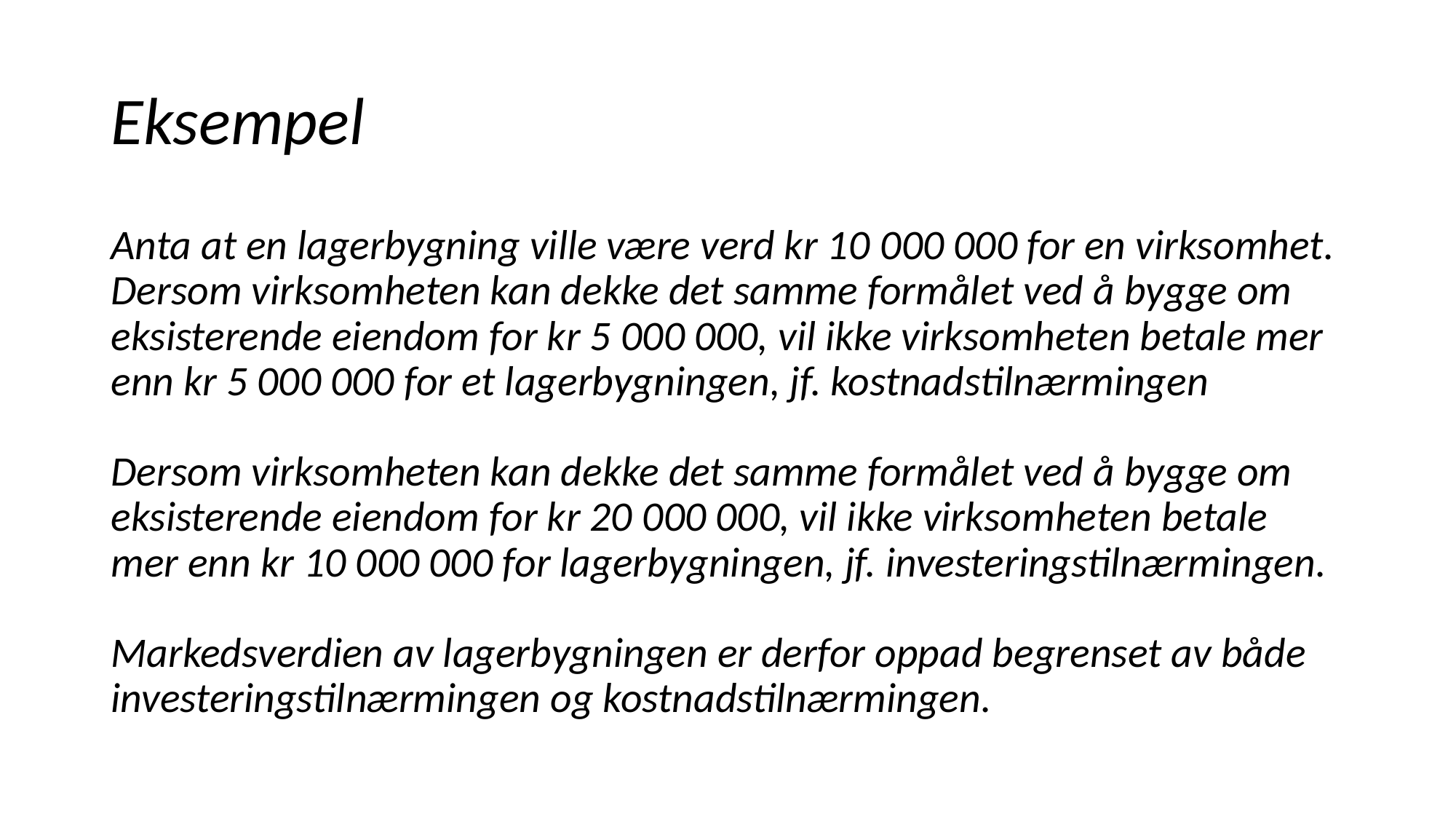

# Eksempel
Anta at en lagerbygning ville være verd kr 10 000 000 for en virksomhet. Dersom virksomheten kan dekke det samme formålet ved å bygge om eksisterende eiendom for kr 5 000 000, vil ikke virksomheten betale mer enn kr 5 000 000 for et lagerbygningen, jf. kostnadstilnærmingen
Dersom virksomheten kan dekke det samme formålet ved å bygge om eksisterende eiendom for kr 20 000 000, vil ikke virksomheten betale mer enn kr 10 000 000 for lagerbygningen, jf. investeringstilnærmingen.
Markedsverdien av lagerbygningen er derfor oppad begrenset av både investeringstilnærmingen og kostnadstilnærmingen.